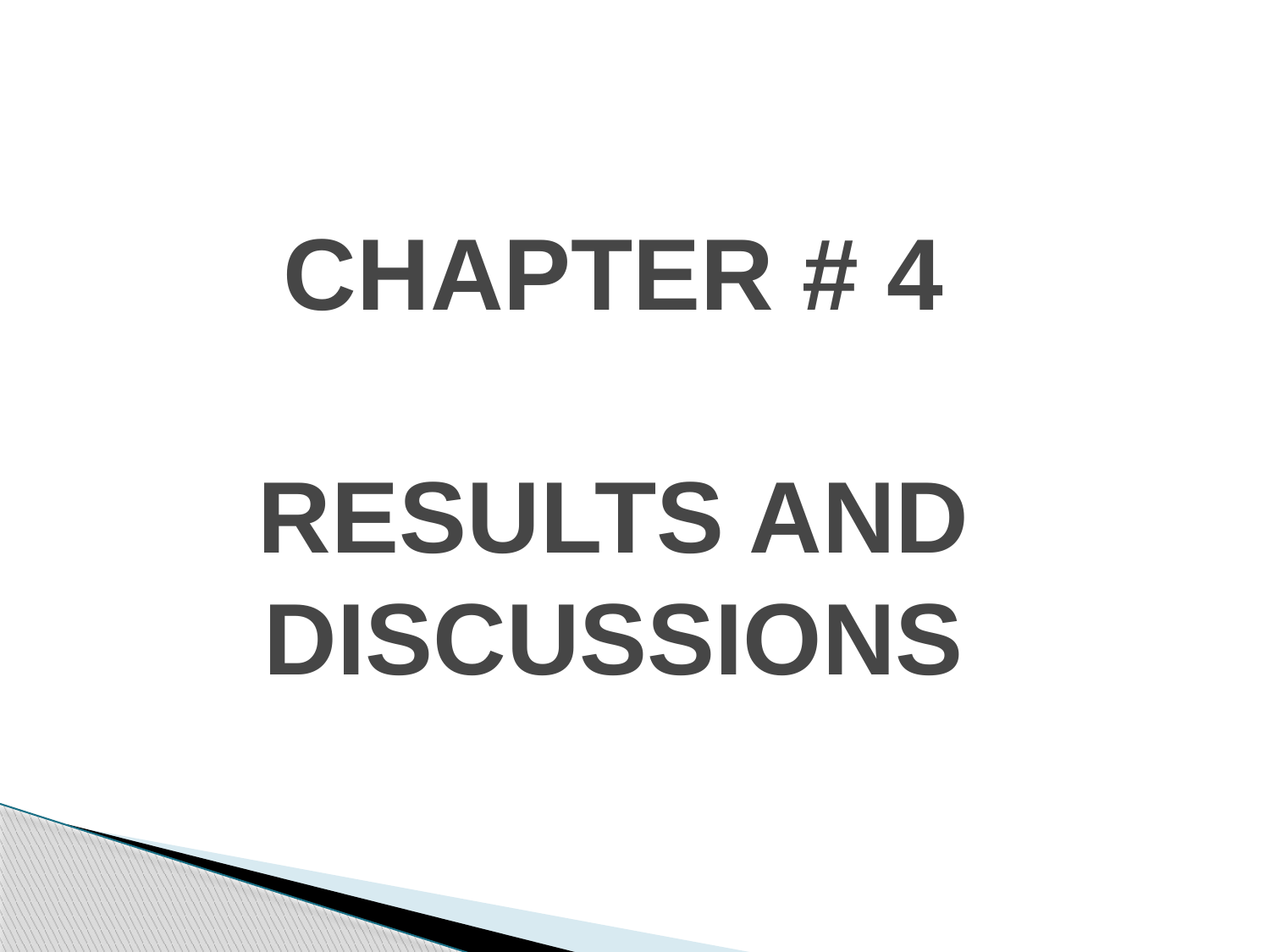

# CHAPTER # 4 RESULTS AND DISCUSSIONS